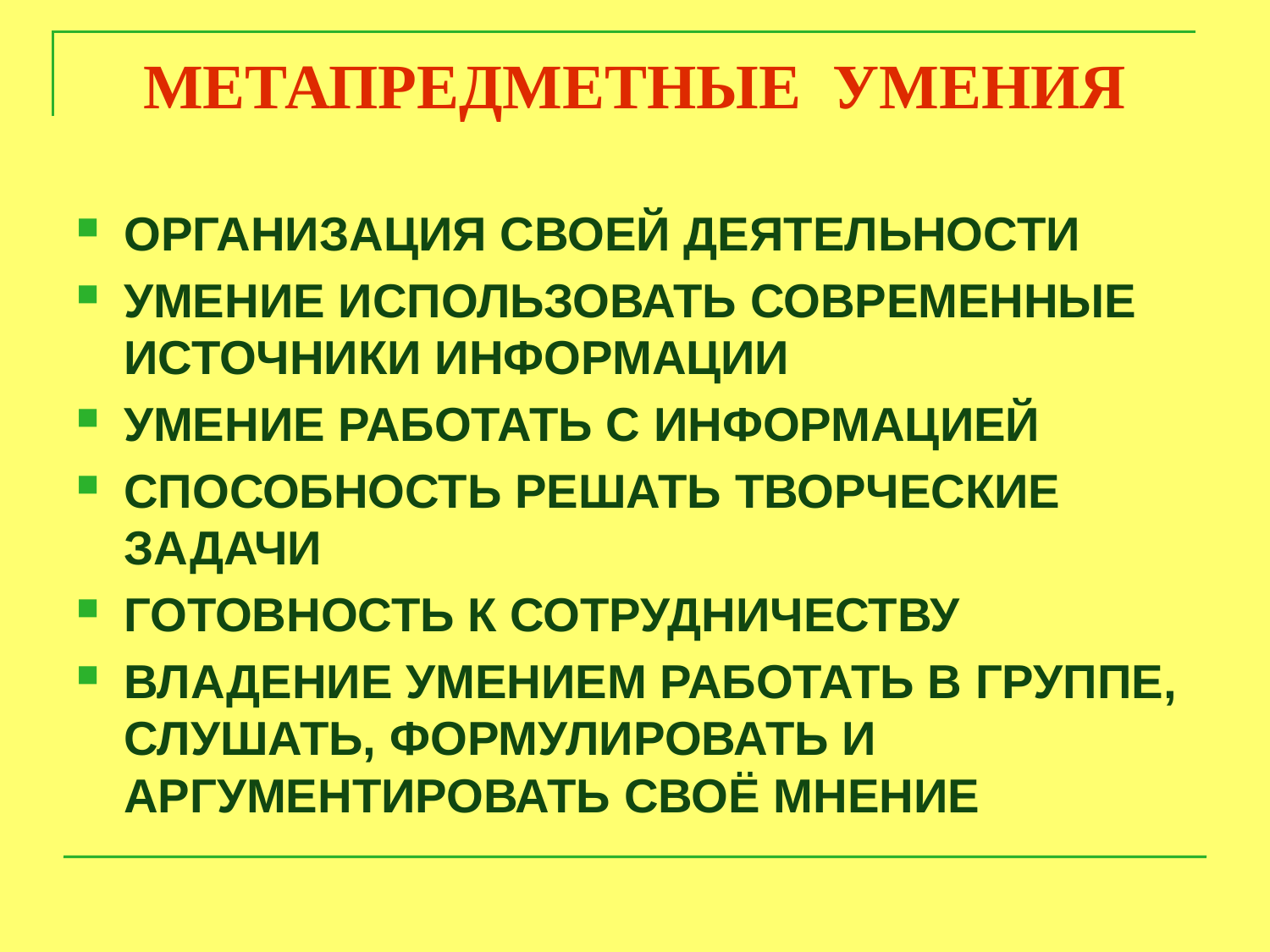

# МЕТАПРЕДМЕТНЫЕ  УМЕНИЯ
ОРГАНИЗАЦИЯ СВОЕЙ ДЕЯТЕЛЬНОСТИ
УМЕНИЕ ИСПОЛЬЗОВАТЬ СОВРЕМЕННЫЕ ИСТОЧНИКИ ИНФОРМАЦИИ
УМЕНИЕ РАБОТАТЬ С ИНФОРМАЦИЕЙ
СПОСОБНОСТЬ РЕШАТЬ ТВОРЧЕСКИЕ ЗАДАЧИ
ГОТОВНОСТЬ К СОТРУДНИЧЕСТВУ
ВЛАДЕНИЕ УМЕНИЕМ РАБОТАТЬ В ГРУППЕ, СЛУШАТЬ, ФОРМУЛИРОВАТЬ И АРГУМЕНТИРОВАТЬ СВОЁ МНЕНИЕ